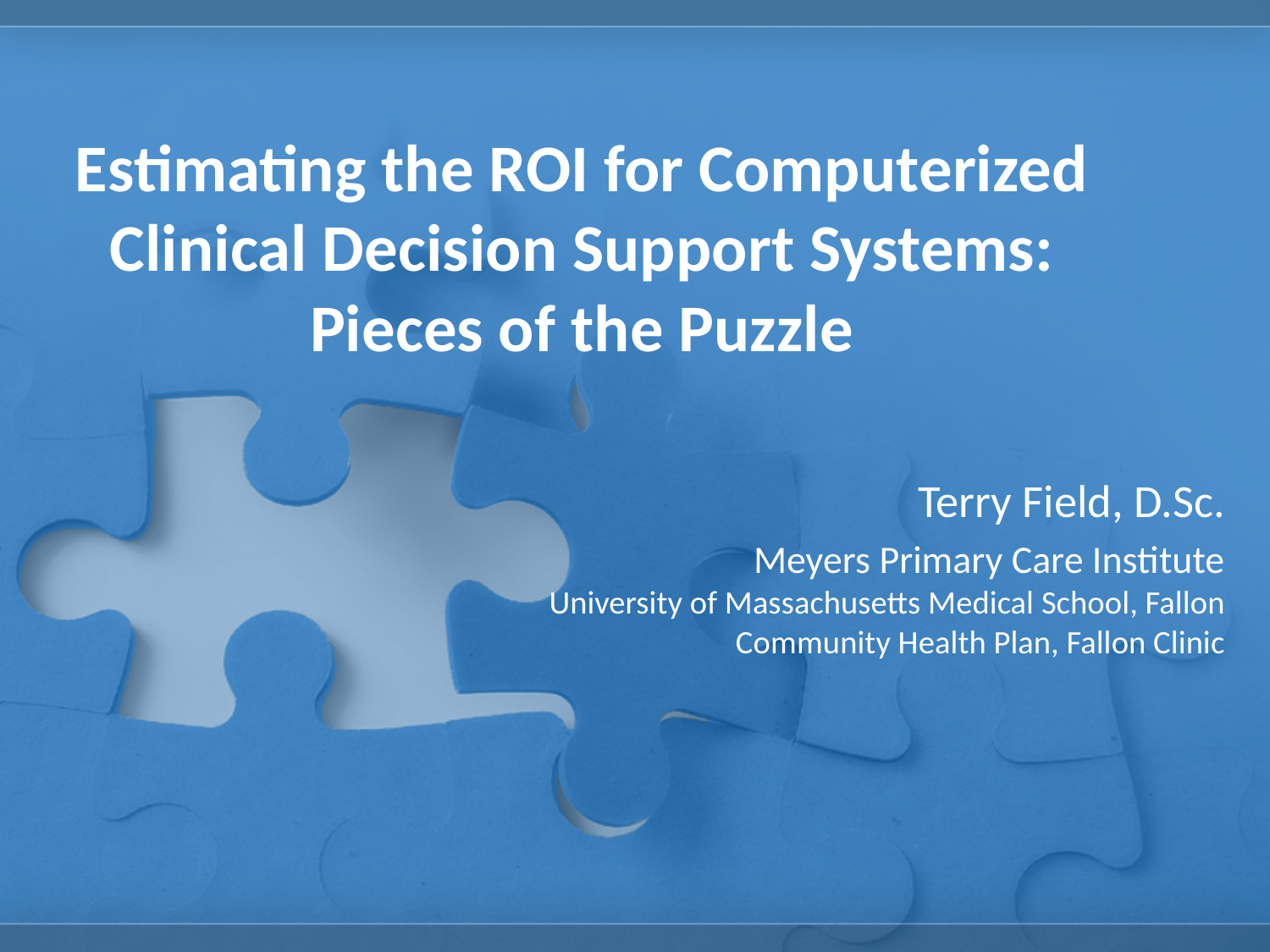

# Estimating the ROI for Computerized Clinical Decision Support Systems: Pieces of the Puzzle
Terry Field, D.Sc.
Meyers Primary Care Institute
University of Massachusetts Medical School, Fallon Community Health Plan, Fallon Clinic